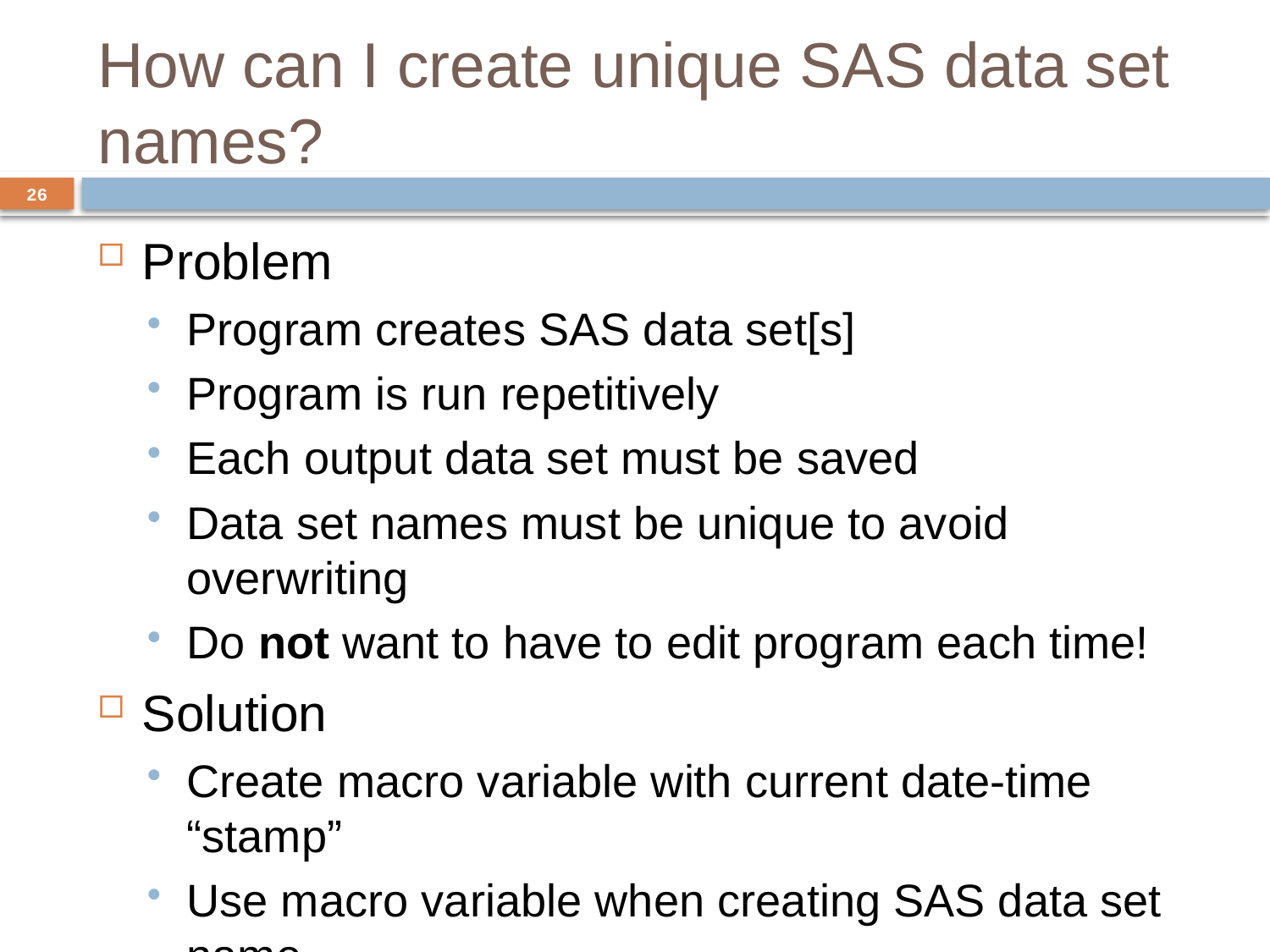

# How can I create unique SAS data set names?
26
Problem
Program creates SAS data set[s]
Program is run repetitively
Each output data set must be saved
Data set names must be unique to avoid overwriting
Do not want to have to edit program each time!
Solution
Create macro variable with current date-time “stamp”
Use macro variable when creating SAS data set name